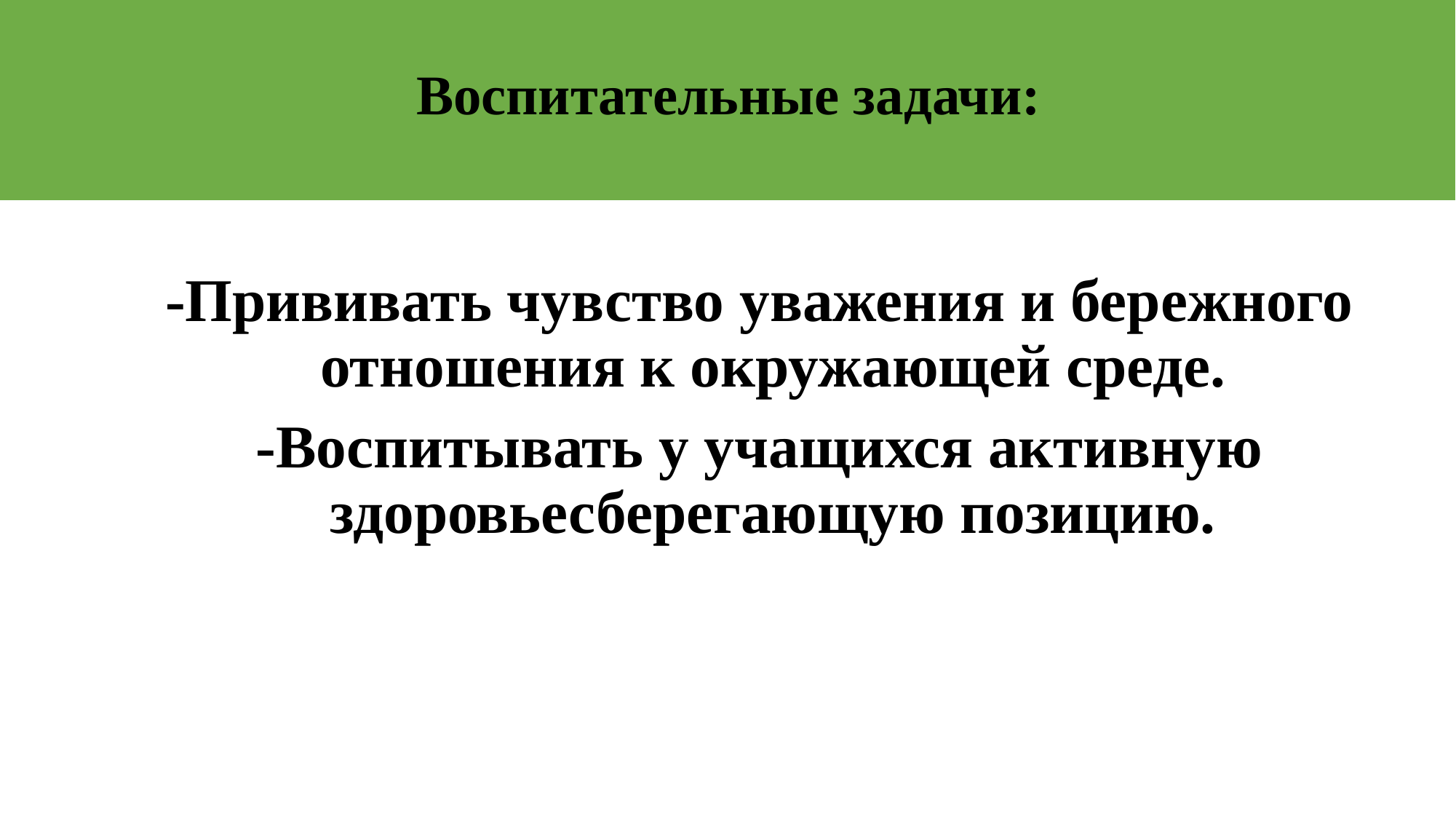

# Воспитательные задачи:
-Прививать чувство уважения и бережного отношения к окружающей среде.
-Воспитывать у учащихся активную здоровьесберегающую позицию.